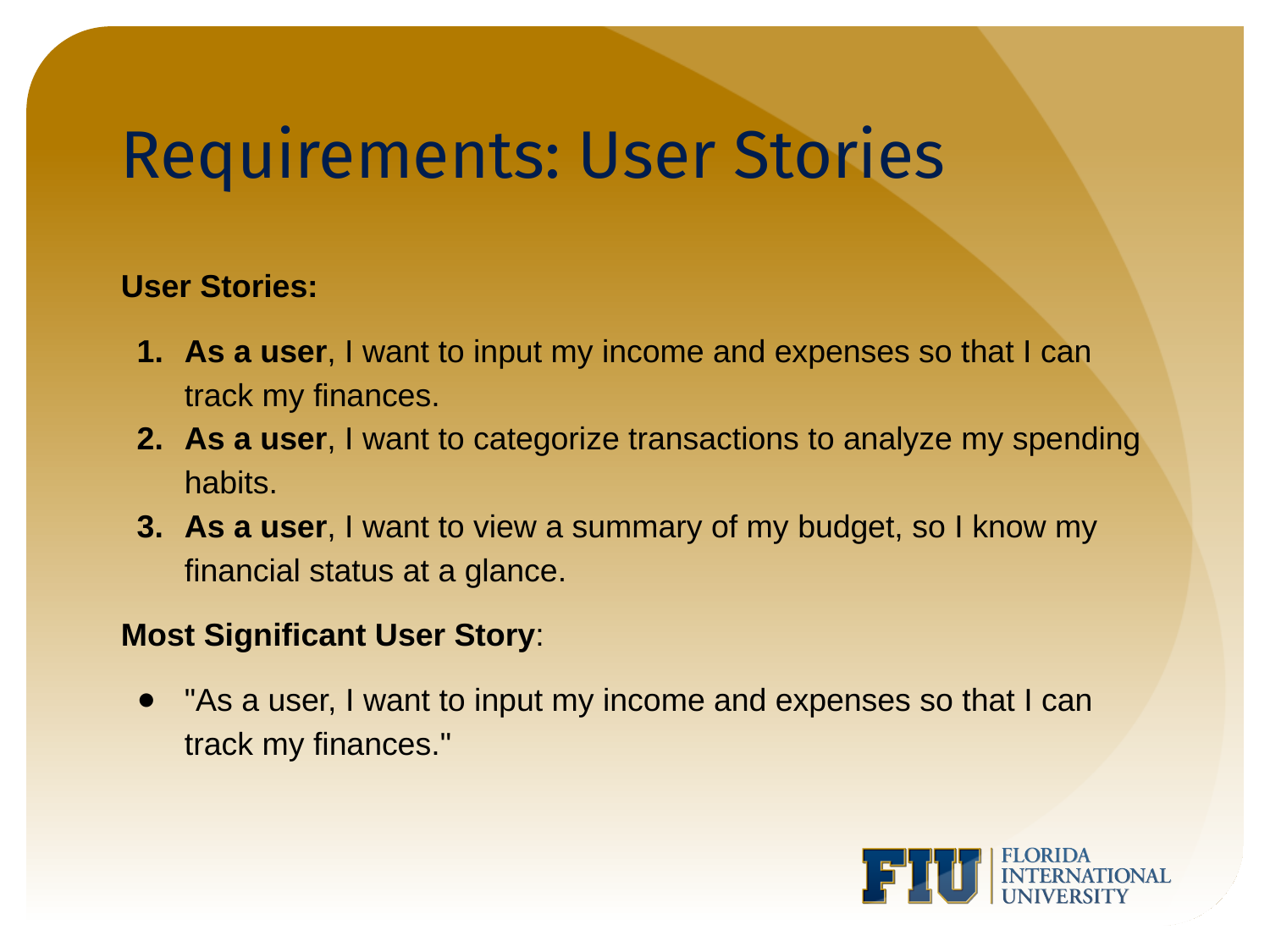

# Requirements: User Stories
User Stories:
As a user, I want to input my income and expenses so that I can track my finances.
As a user, I want to categorize transactions to analyze my spending habits.
As a user, I want to view a summary of my budget, so I know my financial status at a glance.
Most Significant User Story:
"As a user, I want to input my income and expenses so that I can track my finances."